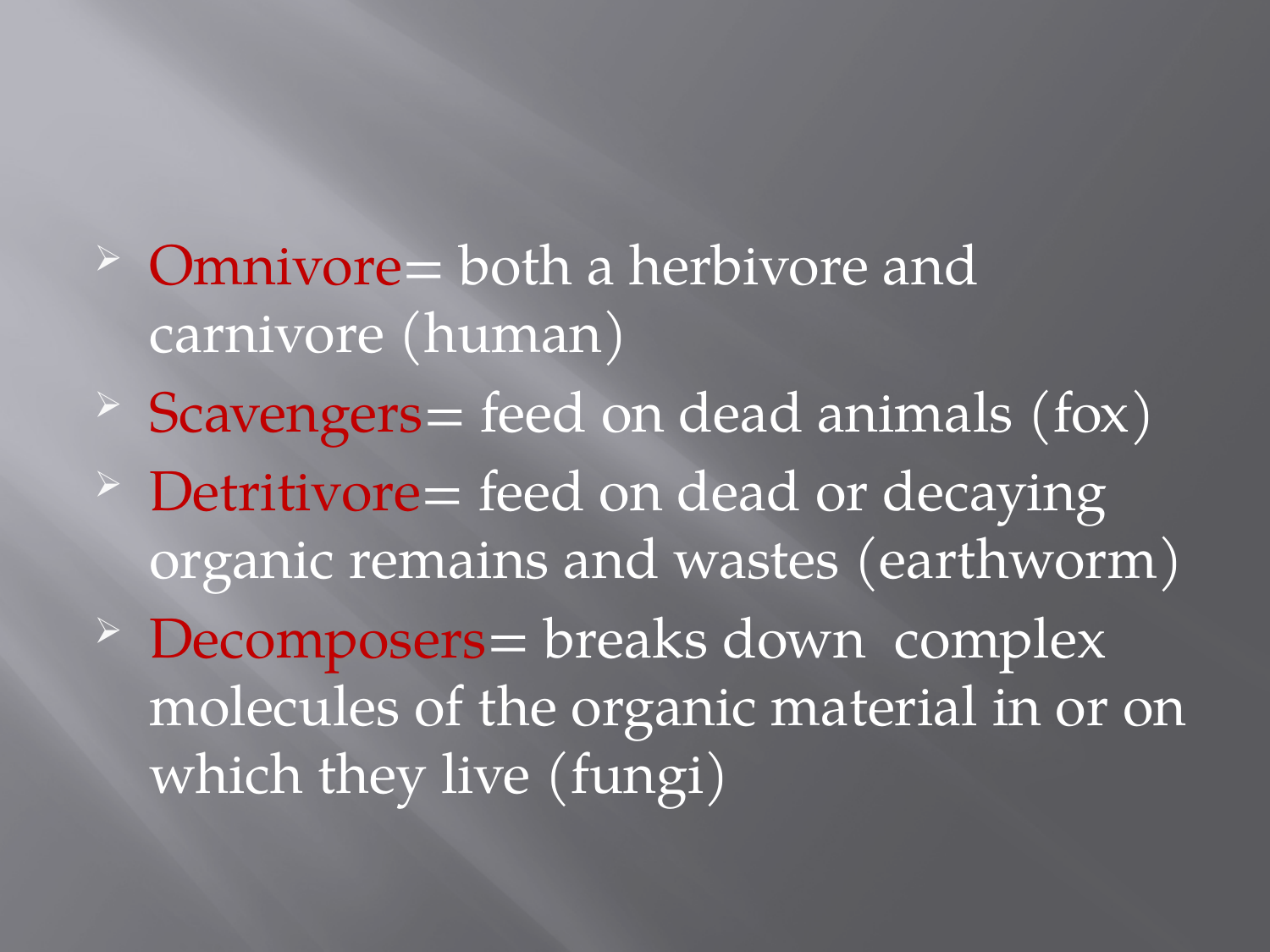

#
Omnivore= both a herbivore and carnivore (human)
Scavengers= feed on dead animals (fox)
Detritivore= feed on dead or decaying organic remains and wastes (earthworm)
Decomposers= breaks down  complex molecules of the organic material in or on which they live (fungi)